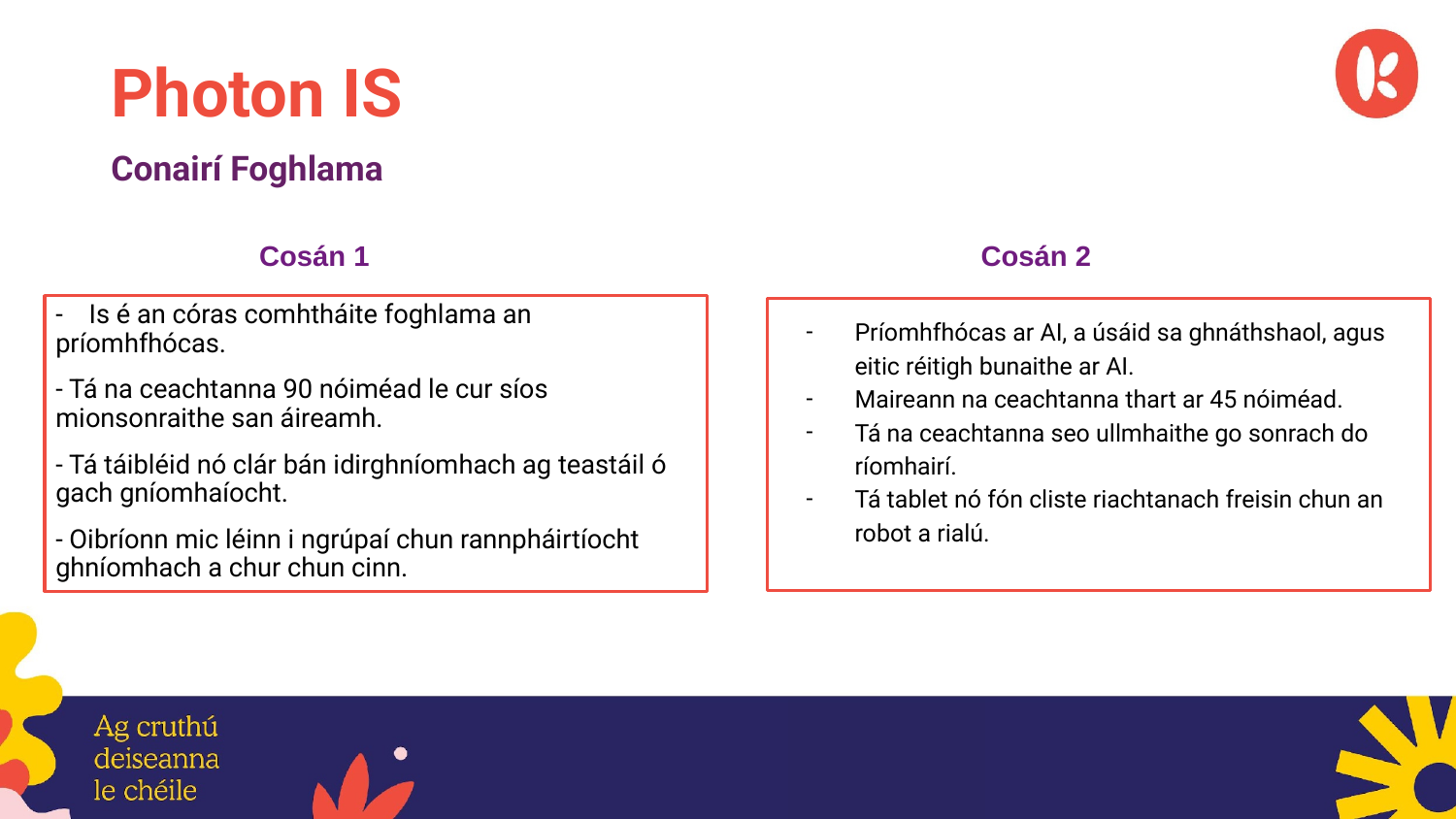

# Photon IS
Conairí Foghlama
Cosán 1
Cosán 2
-    Is é an córas comhtháite foghlama an príomhfhócas.
- Tá na ceachtanna 90 nóiméad le cur síos mionsonraithe san áireamh.
- Tá táibléid nó clár bán idirghníomhach ag teastáil ó gach gníomhaíocht.
- Oibríonn mic léinn i ngrúpaí chun rannpháirtíocht ghníomhach a chur chun cinn.

Príomhfhócas ar AI, a úsáid sa ghnáthshaol, agus eitic réitigh bunaithe ar AI.
Maireann na ceachtanna thart ar 45 nóiméad.
Tá na ceachtanna seo ullmhaithe go sonrach do ríomhairí.
Tá tablet nó fón cliste riachtanach freisin chun an robot a rialú.